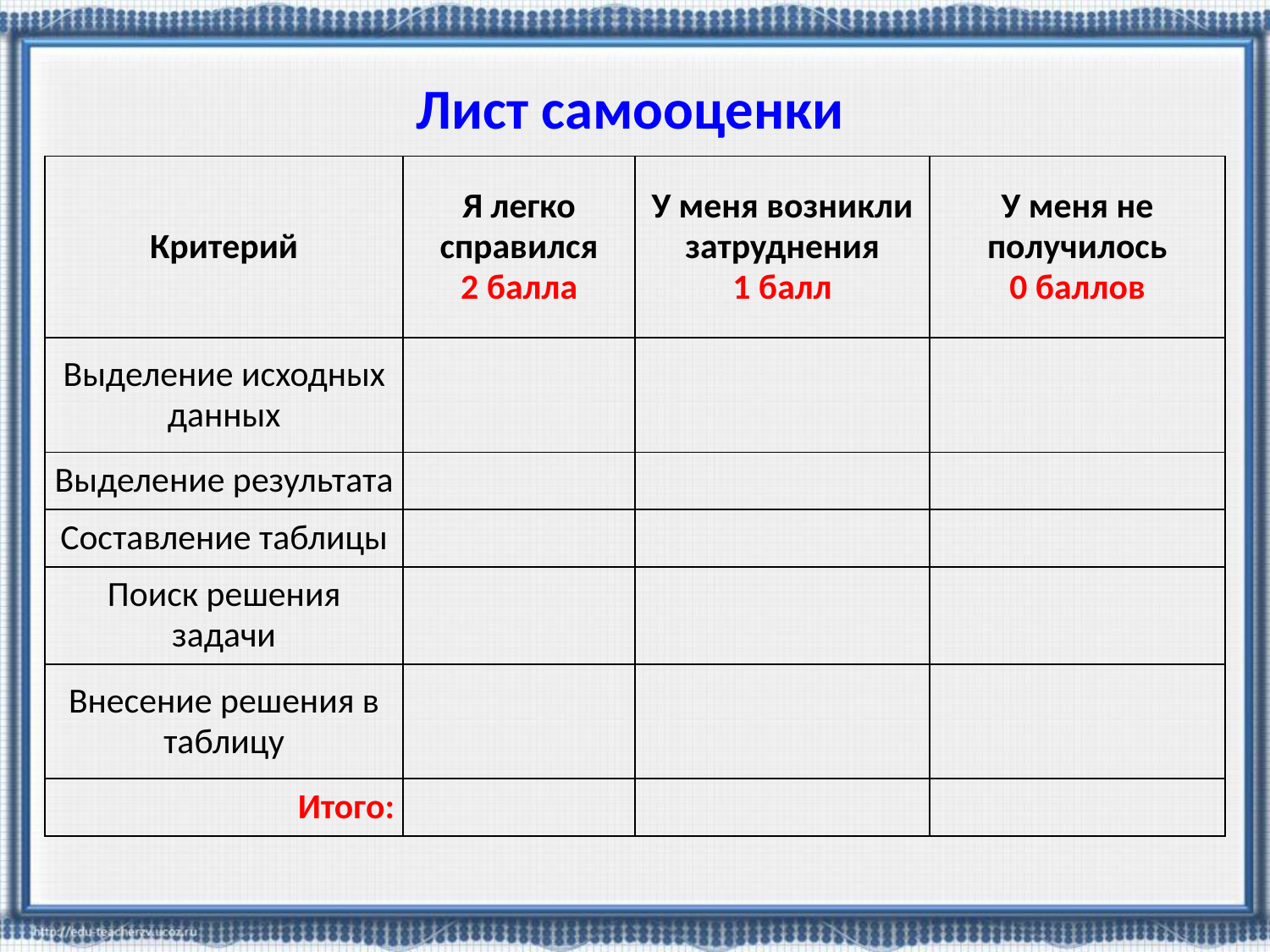

Лист самооценки
| Критерий | Я легко справился 2 балла | У меня возникли затруднения 1 балл | У меня не получилось 0 баллов |
| --- | --- | --- | --- |
| Выделение исходных данных |  |  |  |
| Выделение результата |  |  |  |
| Составление таблицы |  |  |  |
| Поиск решения задачи |  |  |  |
| Внесение решения в таблицу |  |  |  |
| Итого: |  |  |  |